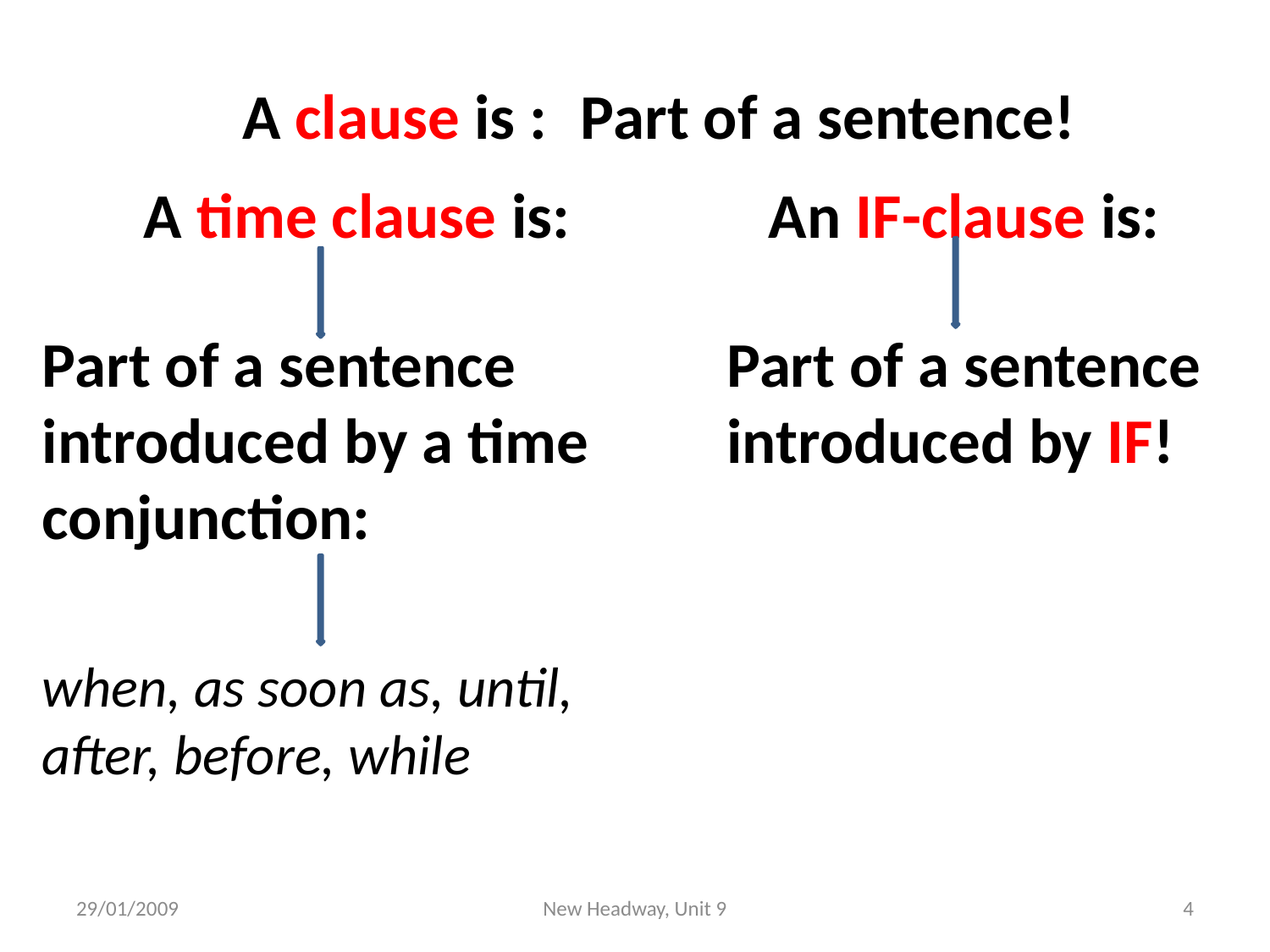

A clause is :
Part of a sentence!
A time clause is:
An IF-clause is:

Part of a sentence introduced by a time conjunction:
Part of a sentence introduced by IF!

when, as soon as, until, after, before, while
29/01/2009
New Headway, Unit 9
4